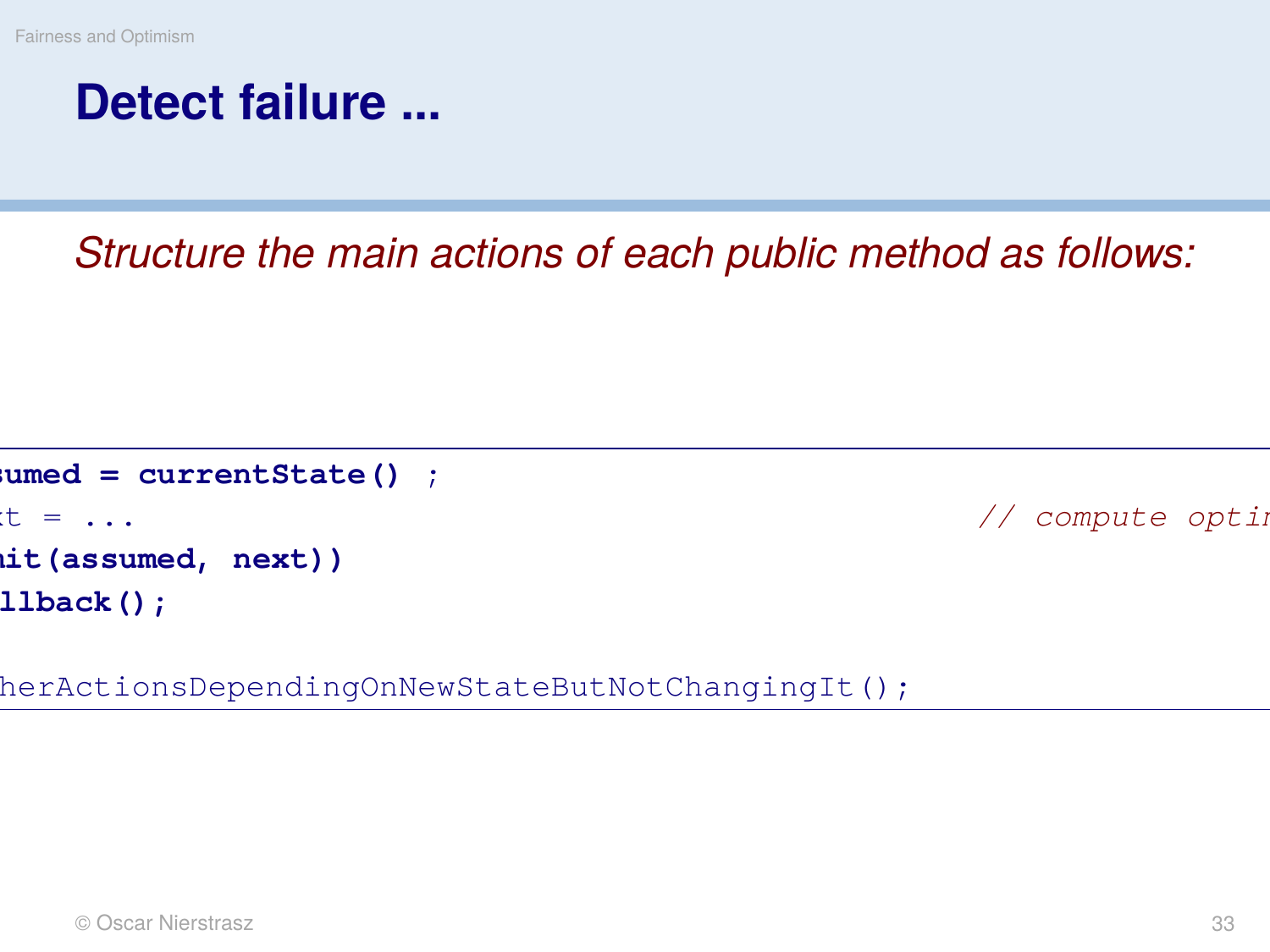

Fairness and Optimism
# Detect failure ...
Structure the main actions of each public method as follows:
State assumed = currentState() ;
State next = ... 							// compute optimistically
if (!commit(assumed, next))
	rollback();
else
	otherActionsDependingOnNewStateButNotChangingIt();
© Oscar Nierstrasz
33